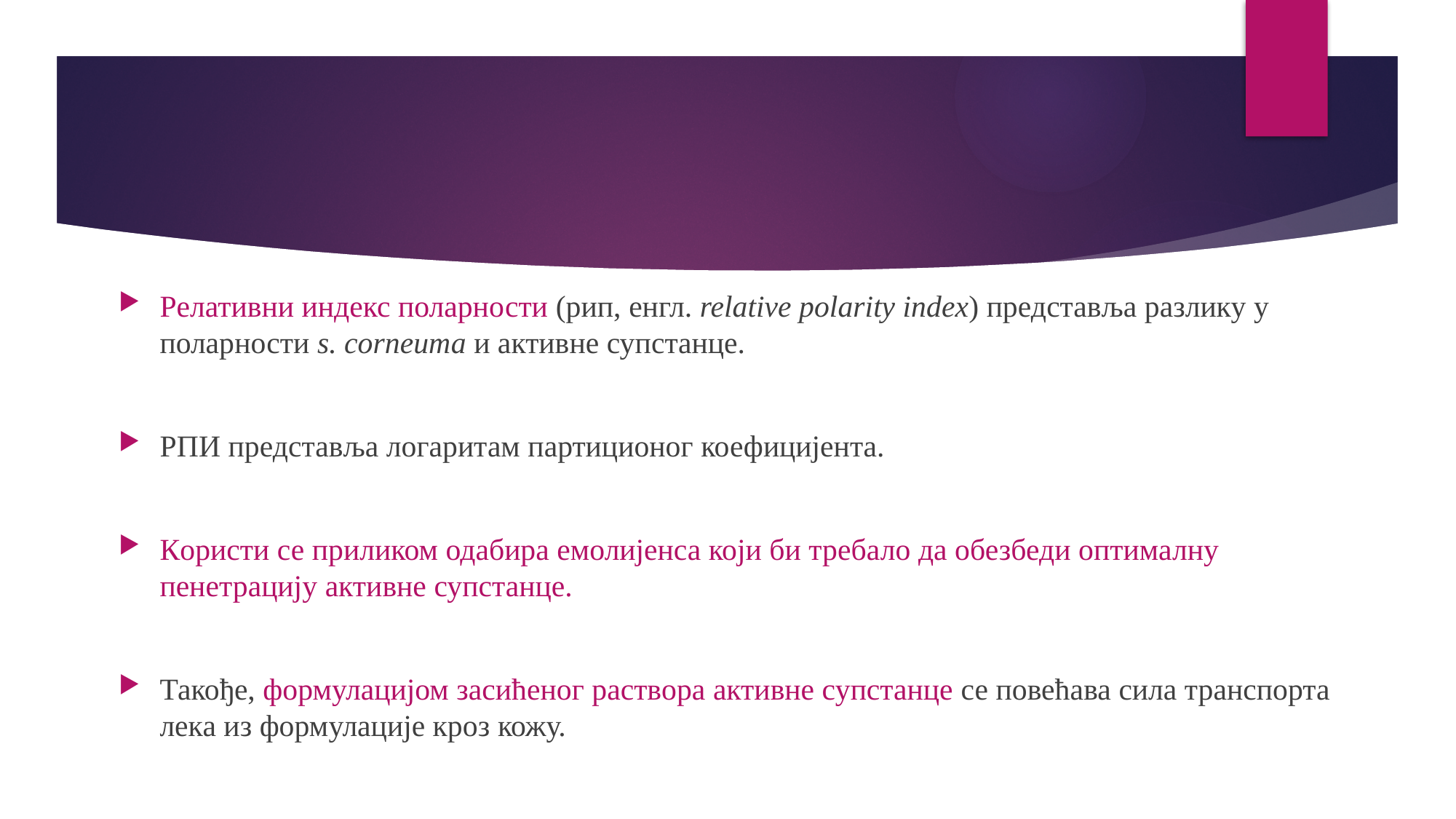

Релативни индекс поларности (рип, енгл. relative polarity index) представља разлику у поларности s. corneumа и активне супстанце.

РПИ представља логаритам партиционог коефицијента.

Користи се приликом одабира емолијенса који би требало да обезбеди оптималну пенетрацију активне супстанце.

Такође, формулацијом засићеног раствора активне супстанце се повећава сила транспорта лека из формулације кроз кожу.